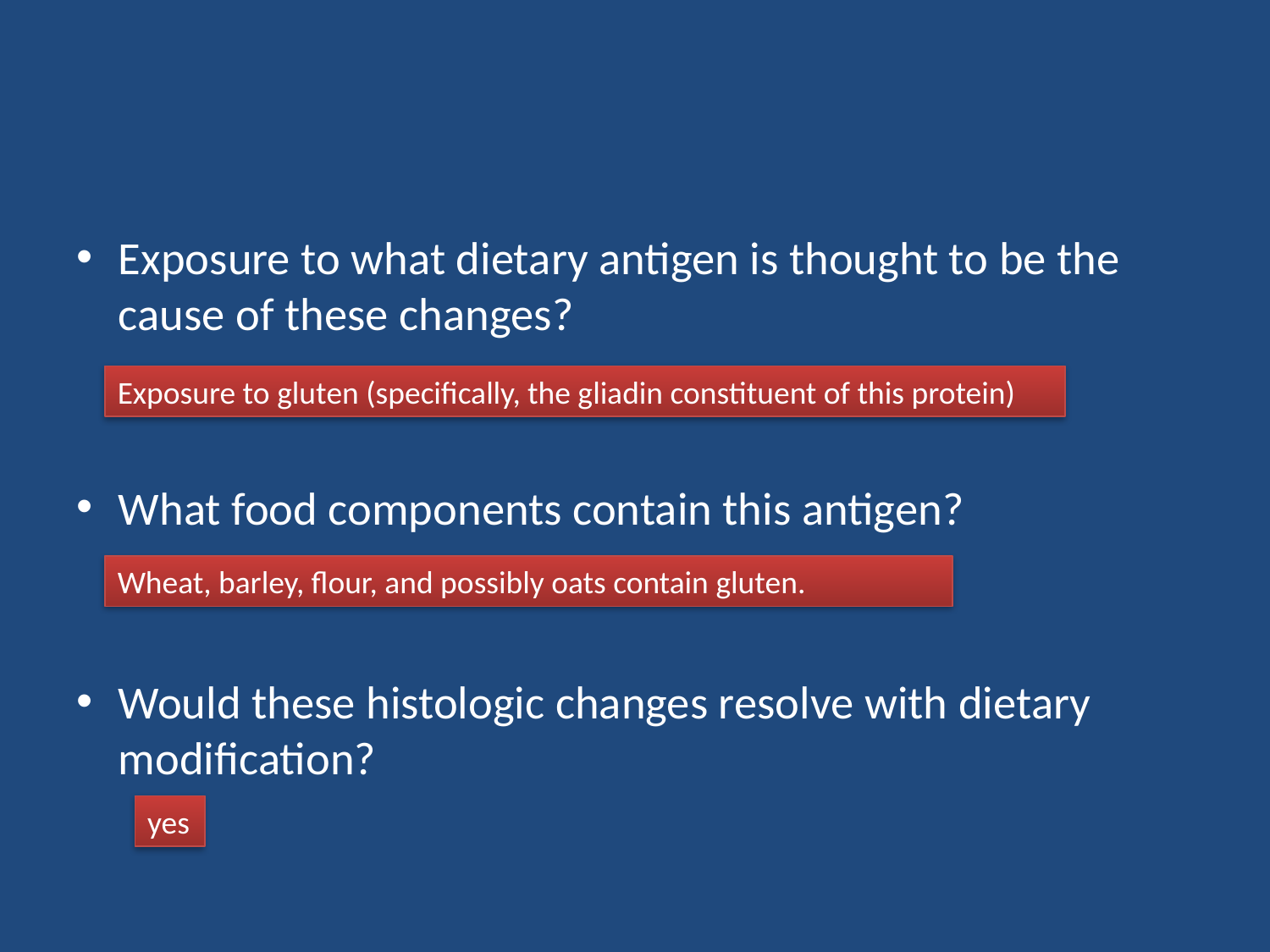

#
Exposure to what dietary antigen is thought to be the cause of these changes?

What food components contain this antigen?

Would these histologic changes resolve with dietary modification?
Exposure to gluten (specifically, the gliadin constituent of this protein)
Wheat, barley, flour, and possibly oats contain gluten.
yes